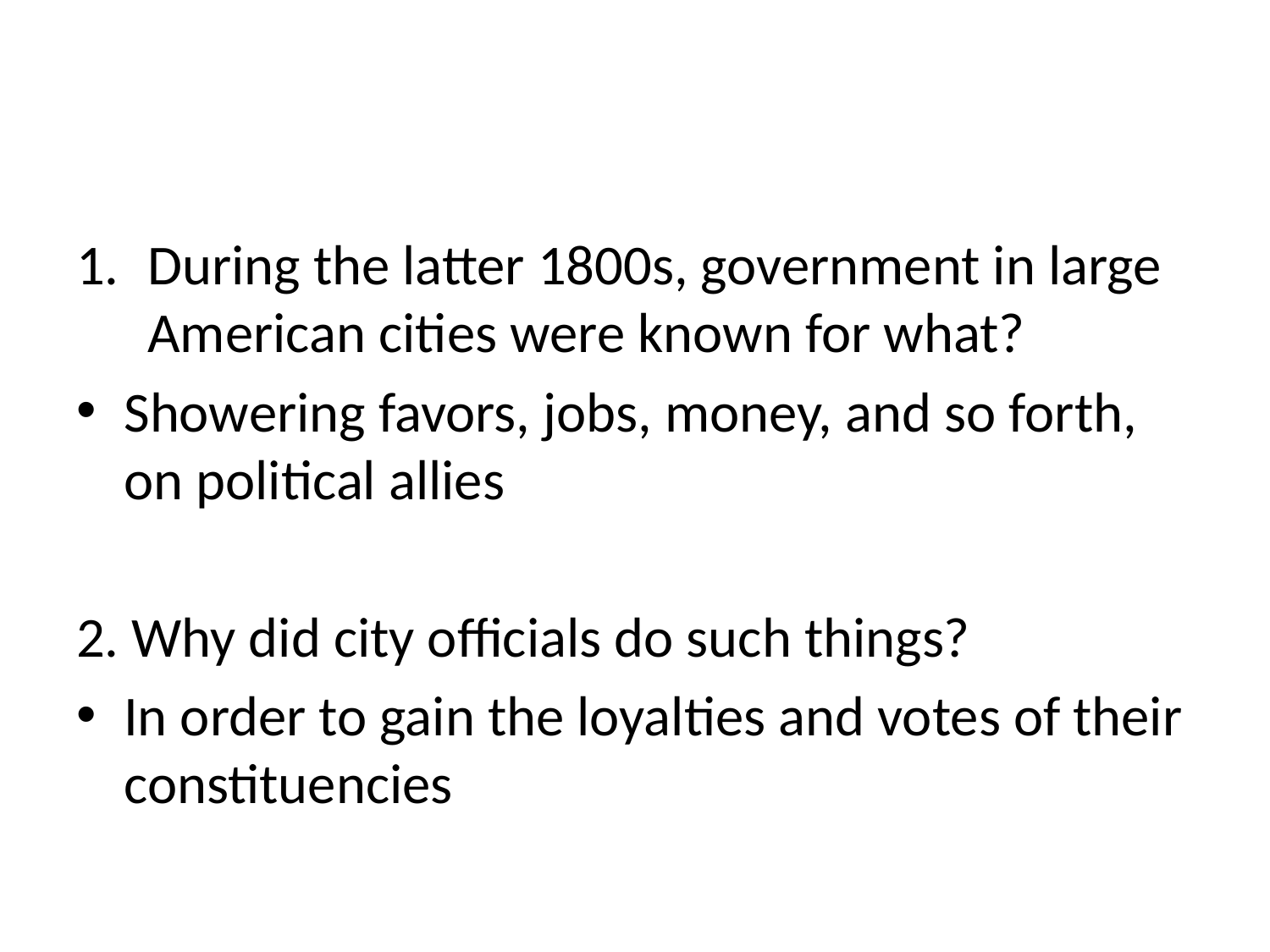

#
During the latter 1800s, government in large American cities were known for what?
Showering favors, jobs, money, and so forth, on political allies

2. Why did city officials do such things?
In order to gain the loyalties and votes of their constituencies